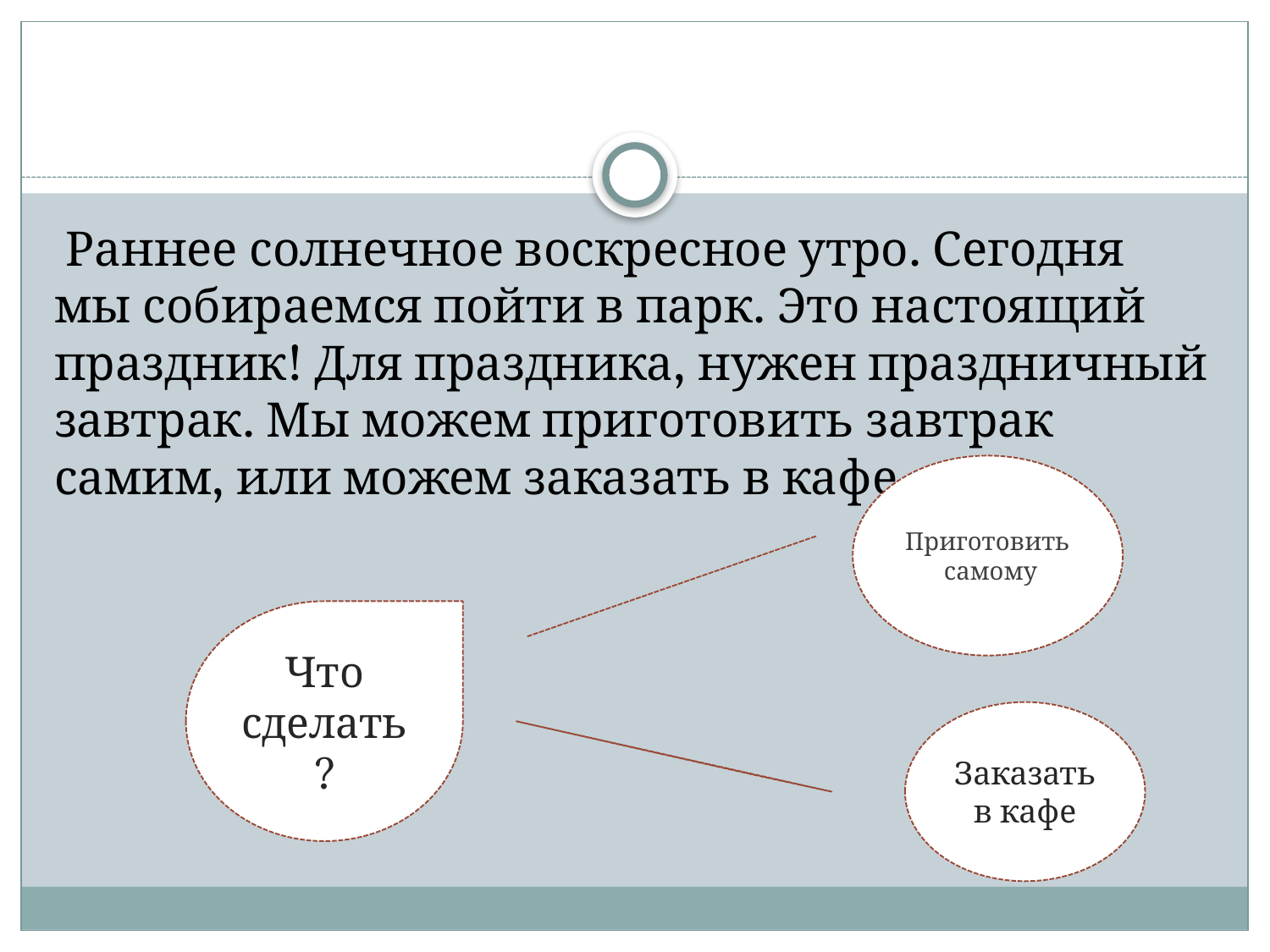

#
 Раннее солнечное воскресное утро. Сегодня мы собираемся пойти в парк. Это настоящий праздник! Для праздника, нужен праздничный завтрак. Мы можем приготовить завтрак самим, или можем заказать в кафе.

Приготовить  самому

Что сделать?
Заказать в кафе